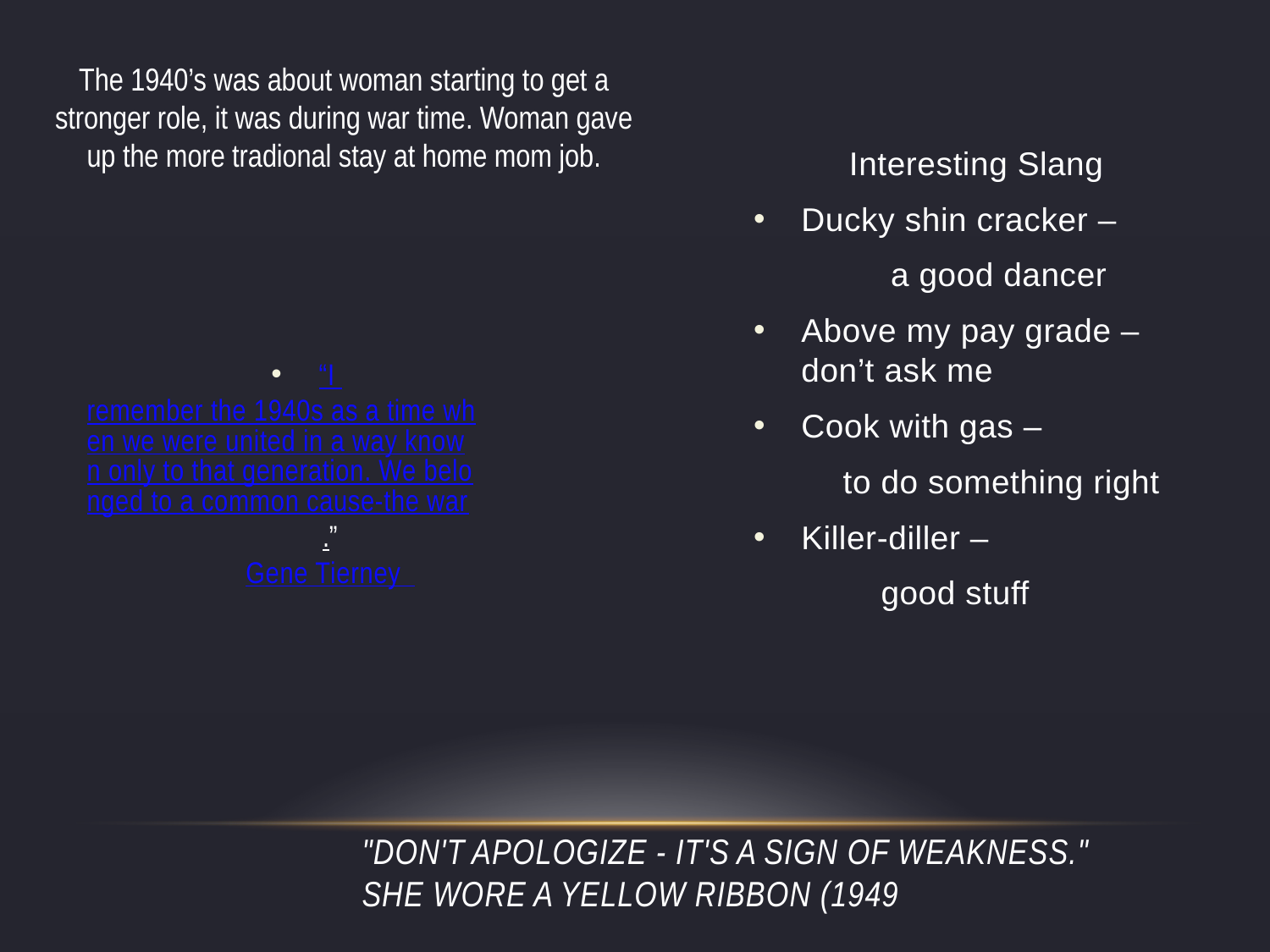

The 1940’s was about woman starting to get a stronger role, it was during war time. Woman gave up the more tradional stay at home mom job.
Interesting Slang
Ducky shin cracker –
 a good dancer
Above my pay grade – 	don’t ask me
Cook with gas –
to do something right
Killer-diller –
good stuff

“I remember the 1940s as a time when we were united in a way known only to that generation. We belonged to a common cause-the war.”
Gene Tierney
# "Don't apologize - it's a sign of weakness." She Wore a Yellow Ribbon (1949